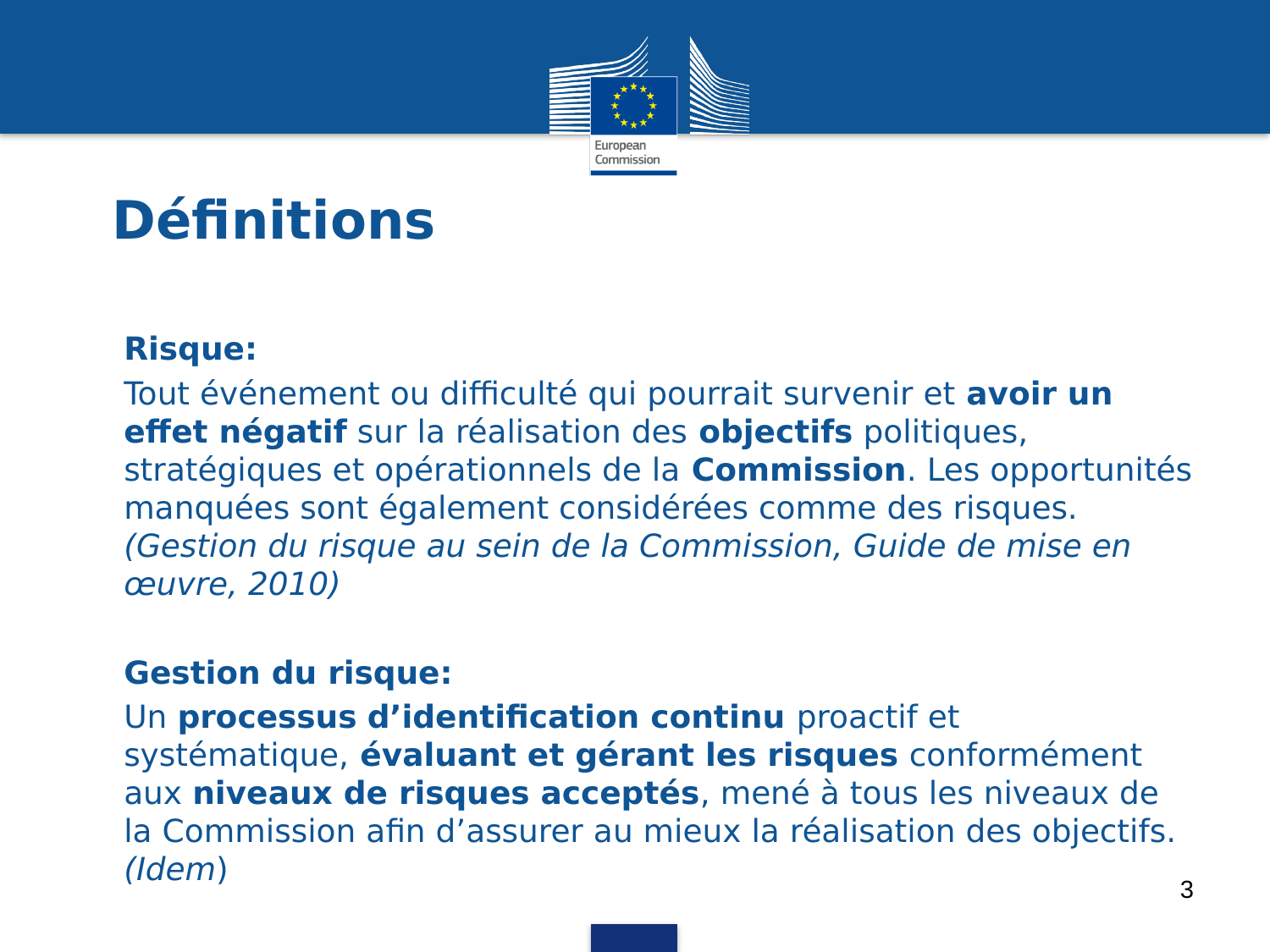

# Définitions

	Risque:
	Tout événement ou difficulté qui pourrait survenir et avoir un effet négatif sur la réalisation des objectifs politiques, stratégiques et opérationnels de la Commission. Les opportunités manquées sont également considérées comme des risques. (Gestion du risque au sein de la Commission, Guide de mise en œuvre, 2010)

	Gestion du risque:
	Un processus d’identification continu proactif et systématique, évaluant et gérant les risques conformément aux niveaux de risques acceptés, mené à tous les niveaux de la Commission afin d’assurer au mieux la réalisation des objectifs. (Idem)
3